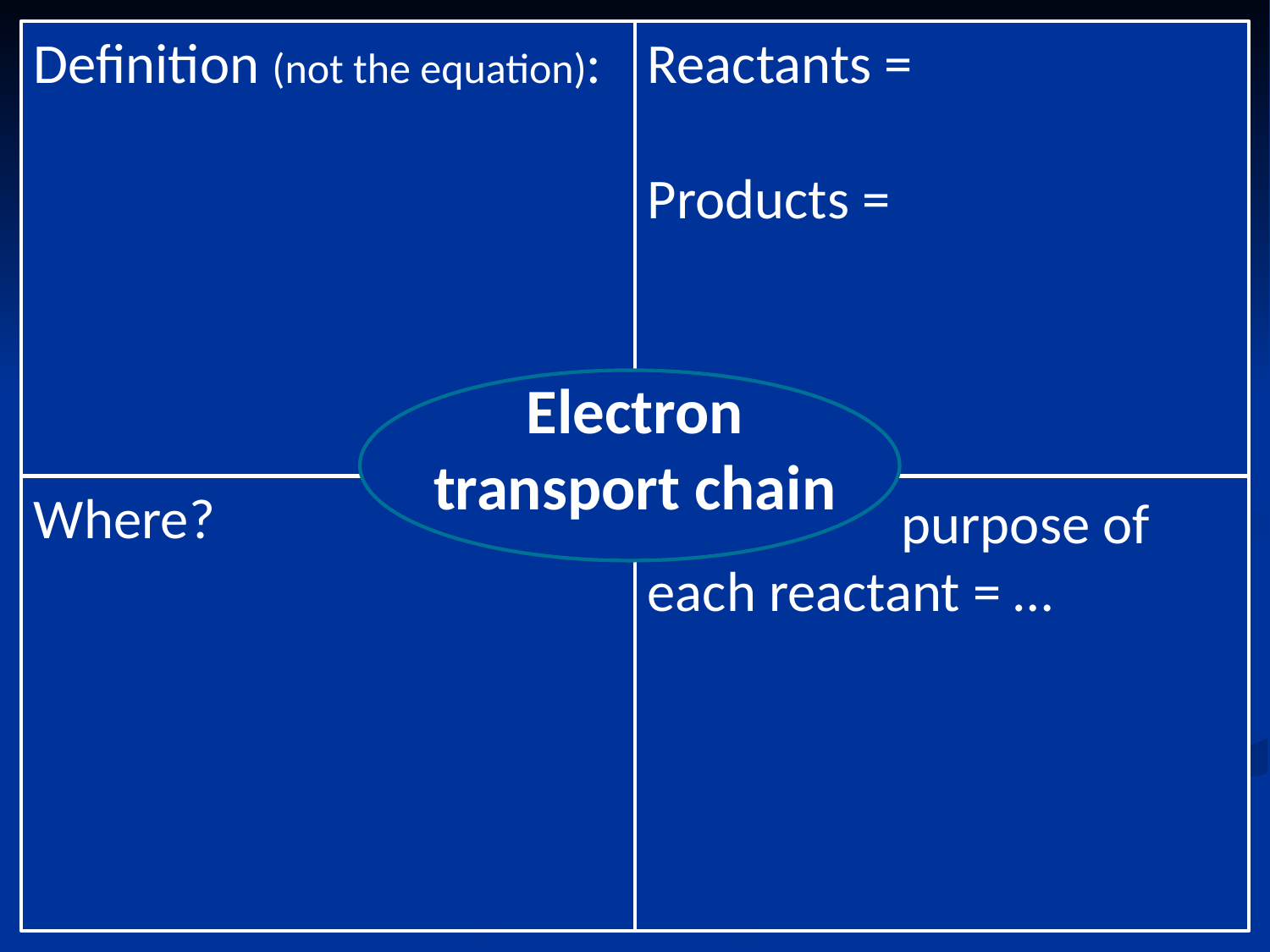

Definition (not the equation):

Reactants =

Products =
Electron transport chain

Where?

	          purpose of each reactant = …